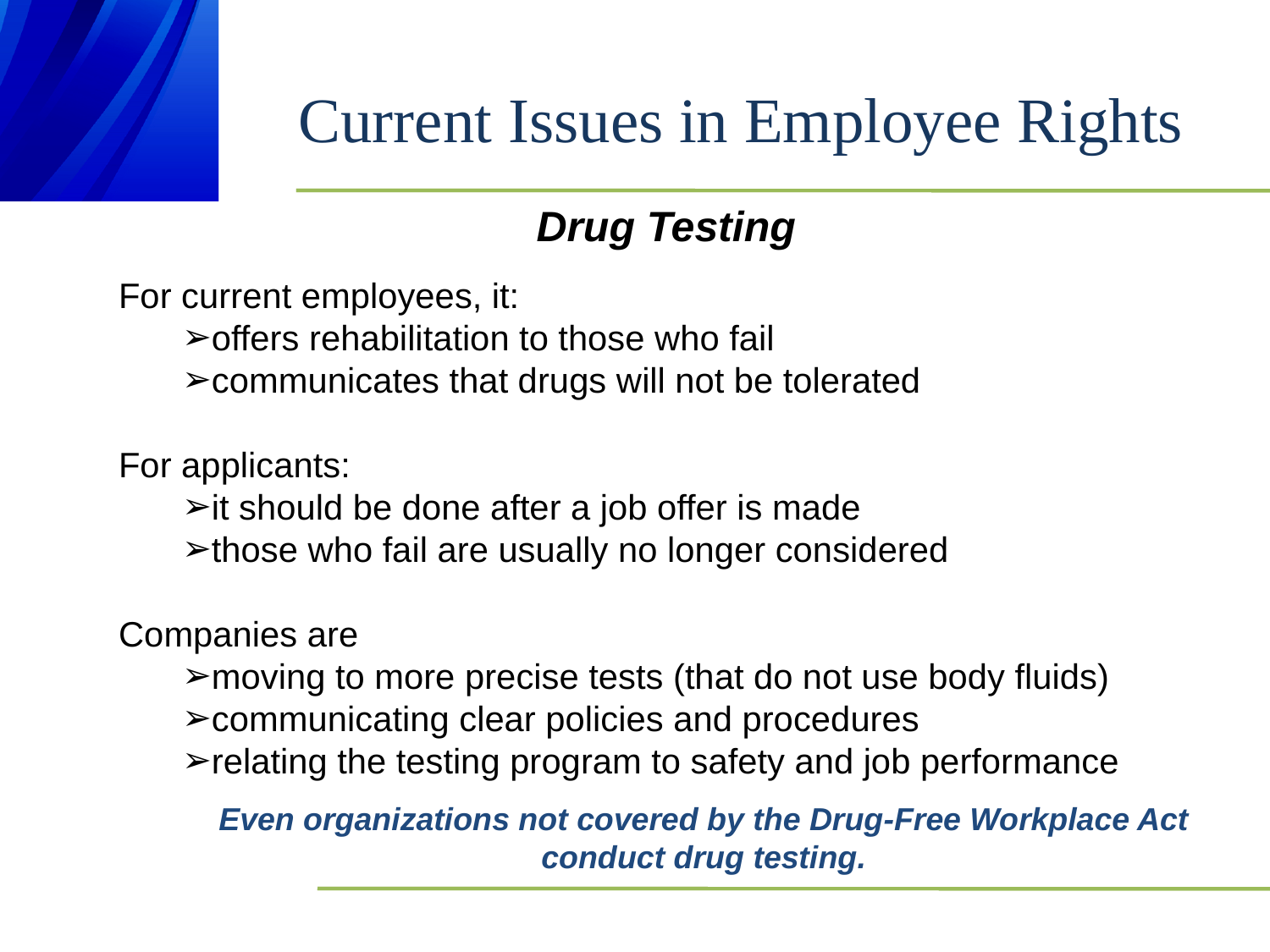

# Current Issues in Employee Rights
Drug Testing

For current employees, it:
offers rehabilitation to those who fail
communicates that drugs will not be tolerated

For applicants:
it should be done after a job offer is made
those who fail are usually no longer considered

Companies are
moving to more precise tests (that do not use body fluids)
communicating clear policies and procedures
relating the testing program to safety and job performance
Even organizations not covered by the Drug-Free Workplace Act conduct drug testing.